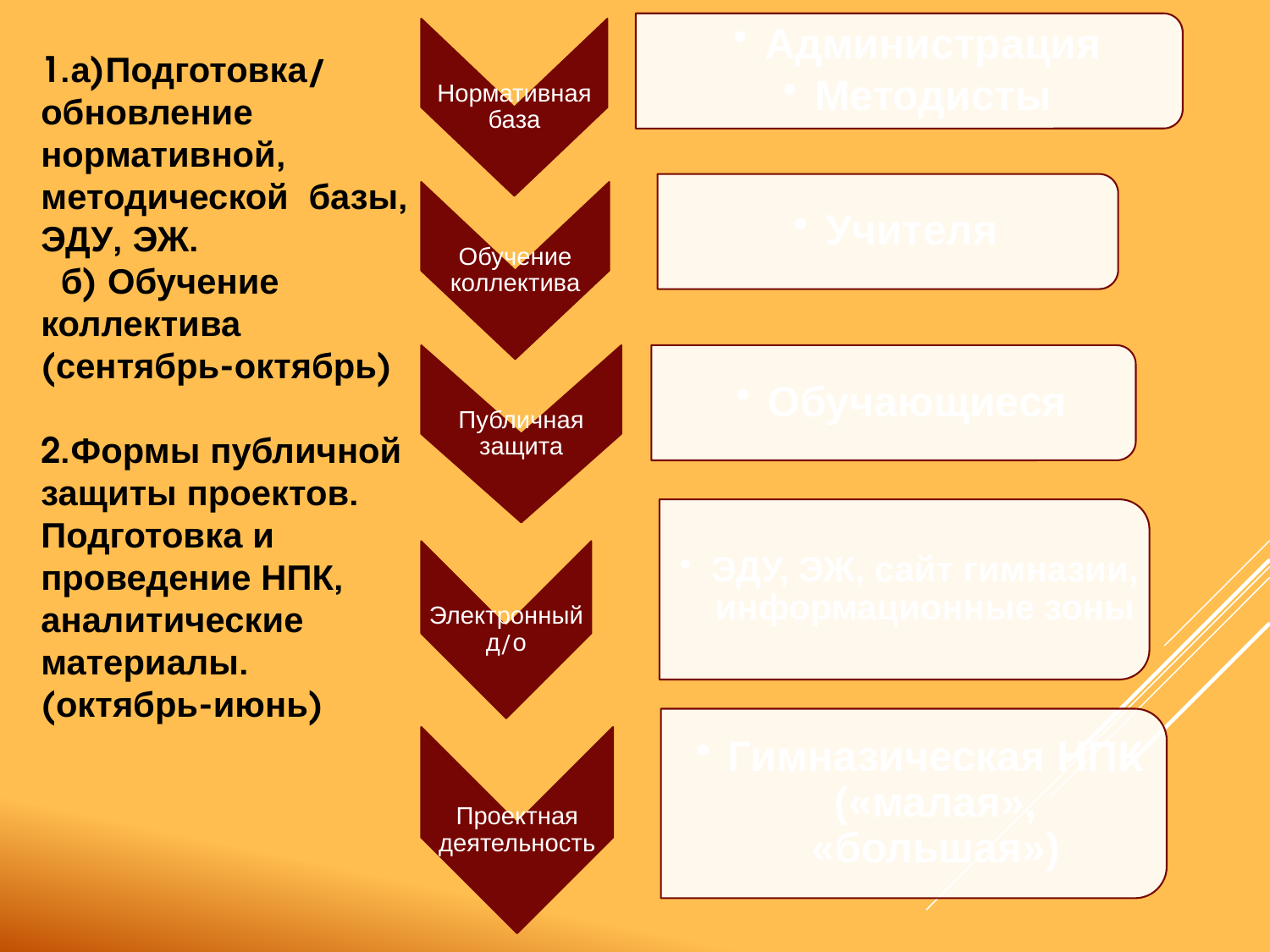

Нормативная база
Администрация
Методисты
Обучение коллектива
Учителя
Публичная защита
Обучающиеся
Электронный д/о
ЭДУ, ЭЖ, сайт гимназии, информационные зоны
Проектная деятельность
Гимназическая НПК («малая», «большая»)
1.а)Подготовка/обновление нормативной, методической  базы, ЭДУ, ЭЖ.
  б) Обучение коллектива
(сентябрь-октябрь)

2.Формы публичной защиты проектов. Подготовка и проведение НПК, аналитические материалы.
(октябрь-июнь)